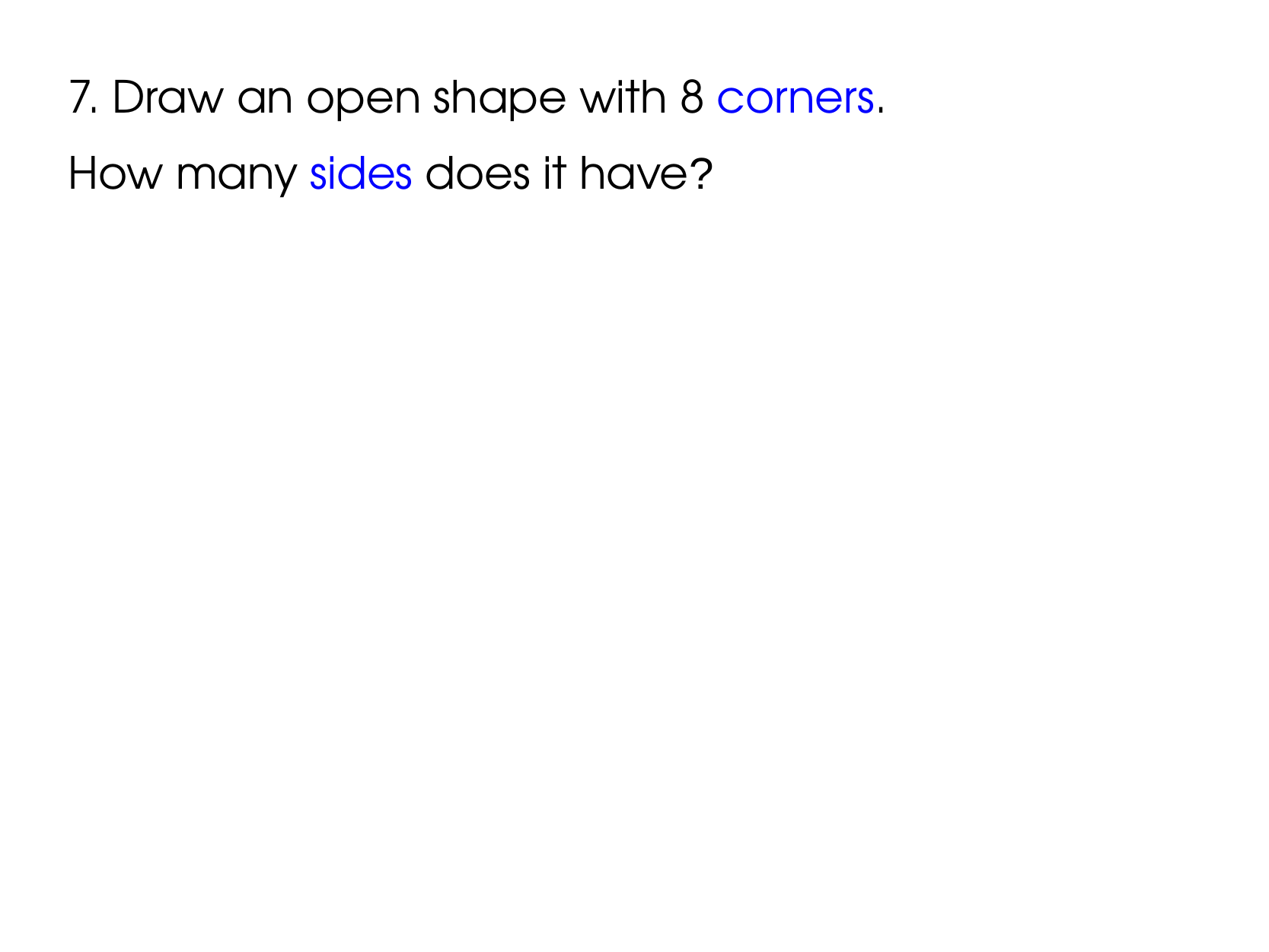

7. Draw an open shape with 8 corners.
How many sides does it have?